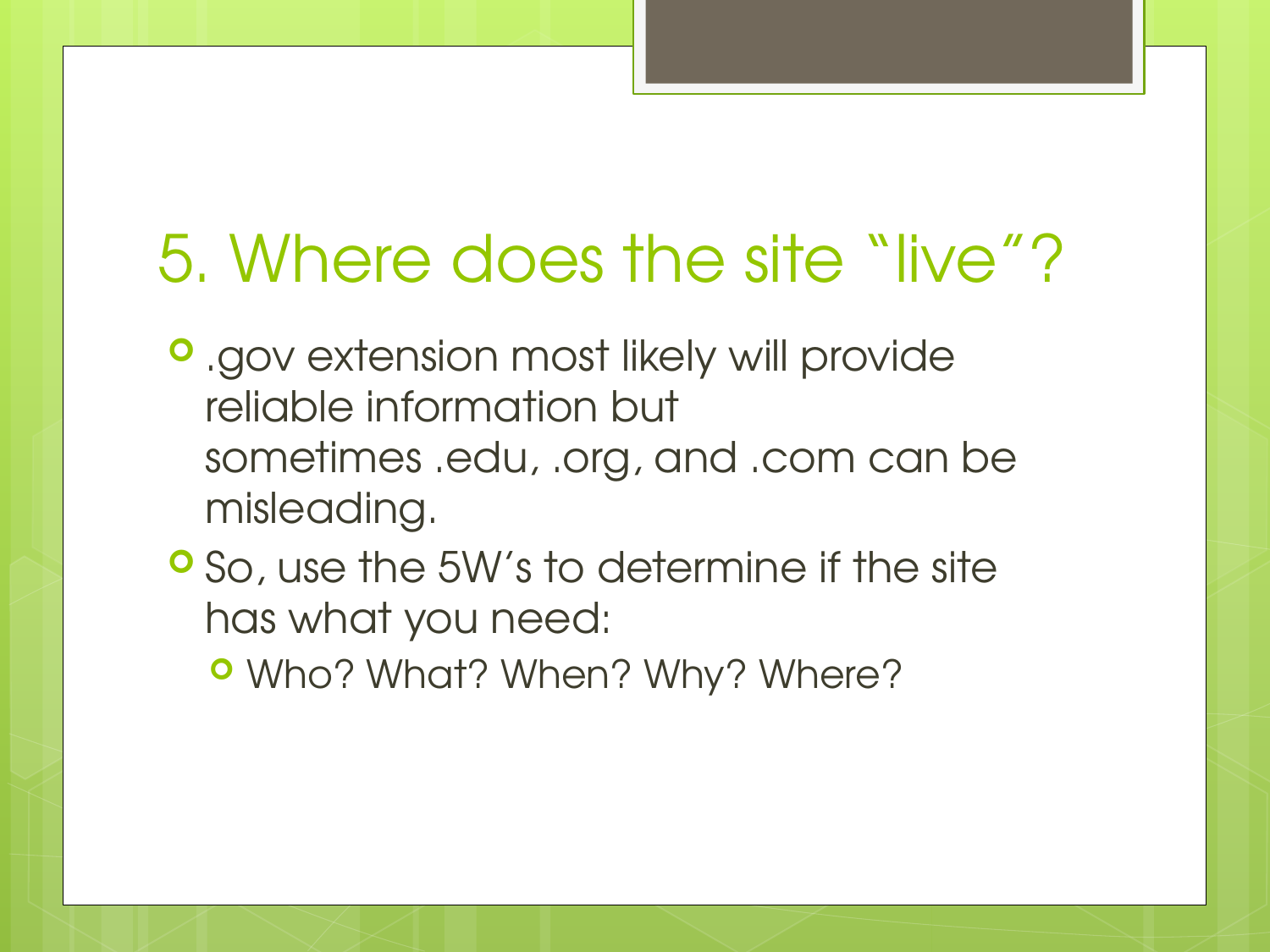

# 5. Where does the site “live”?
.gov extension most likely will provide reliable information but sometimes .edu, .org, and .com can be misleading.
So, use the 5W’s to determine if the site has what you need:
Who? What? When? Why? Where?